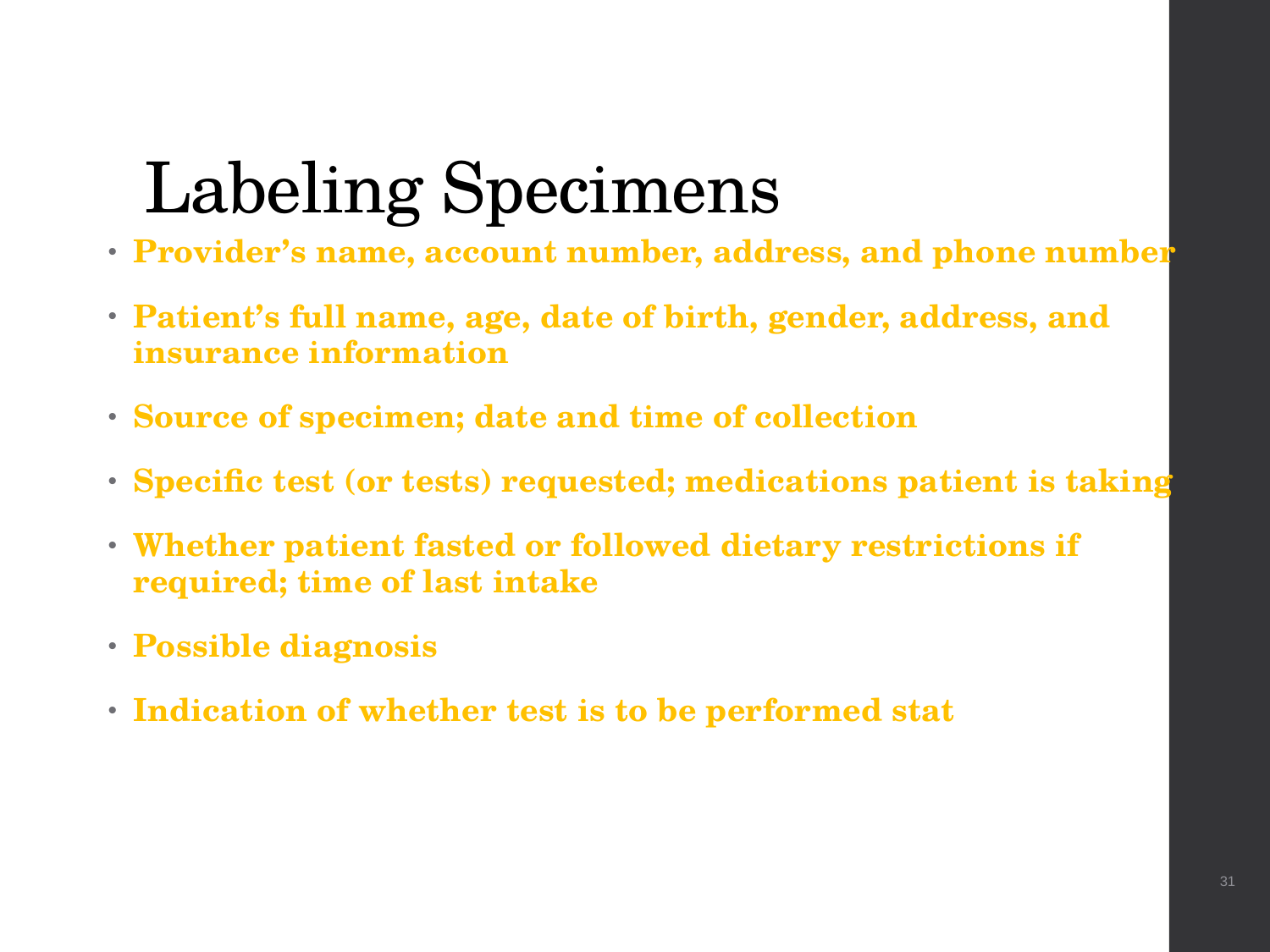

# Labeling Specimens
Provider’s name, account number, address, and phone number
Patient’s full name, age, date of birth, gender, address, and insurance information
Source of specimen; date and time of collection
Specific test (or tests) requested; medications patient is taking
Whether patient fasted or followed dietary restrictions if required; time of last intake
Possible diagnosis
Indication of whether test is to be performed stat
 31